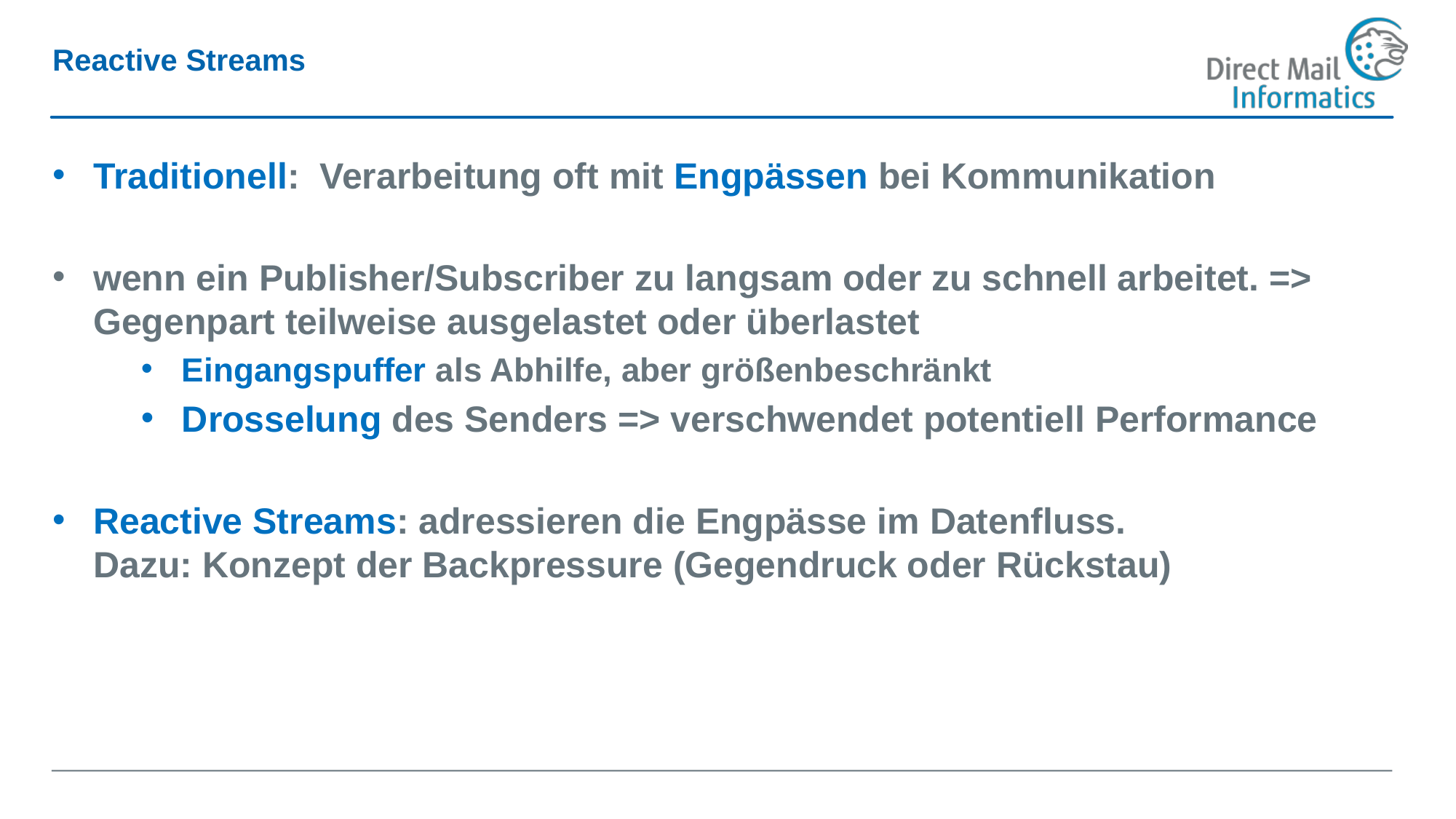

# Reactive Streams
Traditionell:  Verarbeitung oft mit Engpässen bei Kommunikation

wenn ein Publisher/Subscriber zu langsam oder zu schnell arbeitet. => Gegenpart teilweise ausgelastet oder überlastet
Eingangspuffer als Abhilfe, aber größenbeschränkt
Drosselung des Senders => verschwendet potentiell Performance

Reactive Streams: adressieren die Engpässe im Datenfluss.
Dazu: Konzept der Backpressure (Gegendruck oder Rückstau)